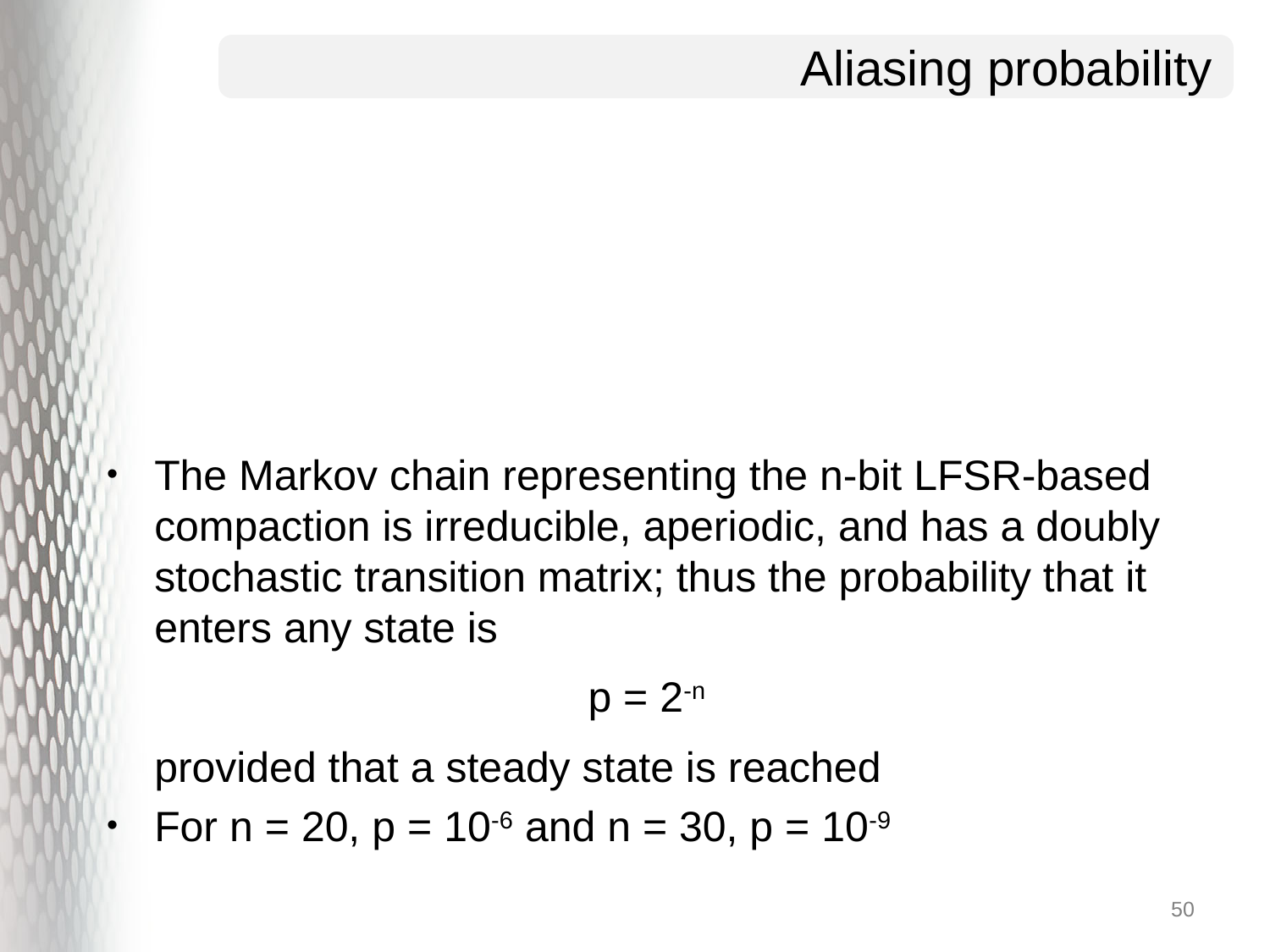

# Aliasing probability
The Markov chain representing the n-bit LFSR-based compaction is irreducible, aperiodic, and has a doubly stochastic transition matrix; thus the probability that it enters any state is
p = 2-n
	provided that a steady state is reached
For n = 20, p = 10-6 and n = 30, p = 10-9